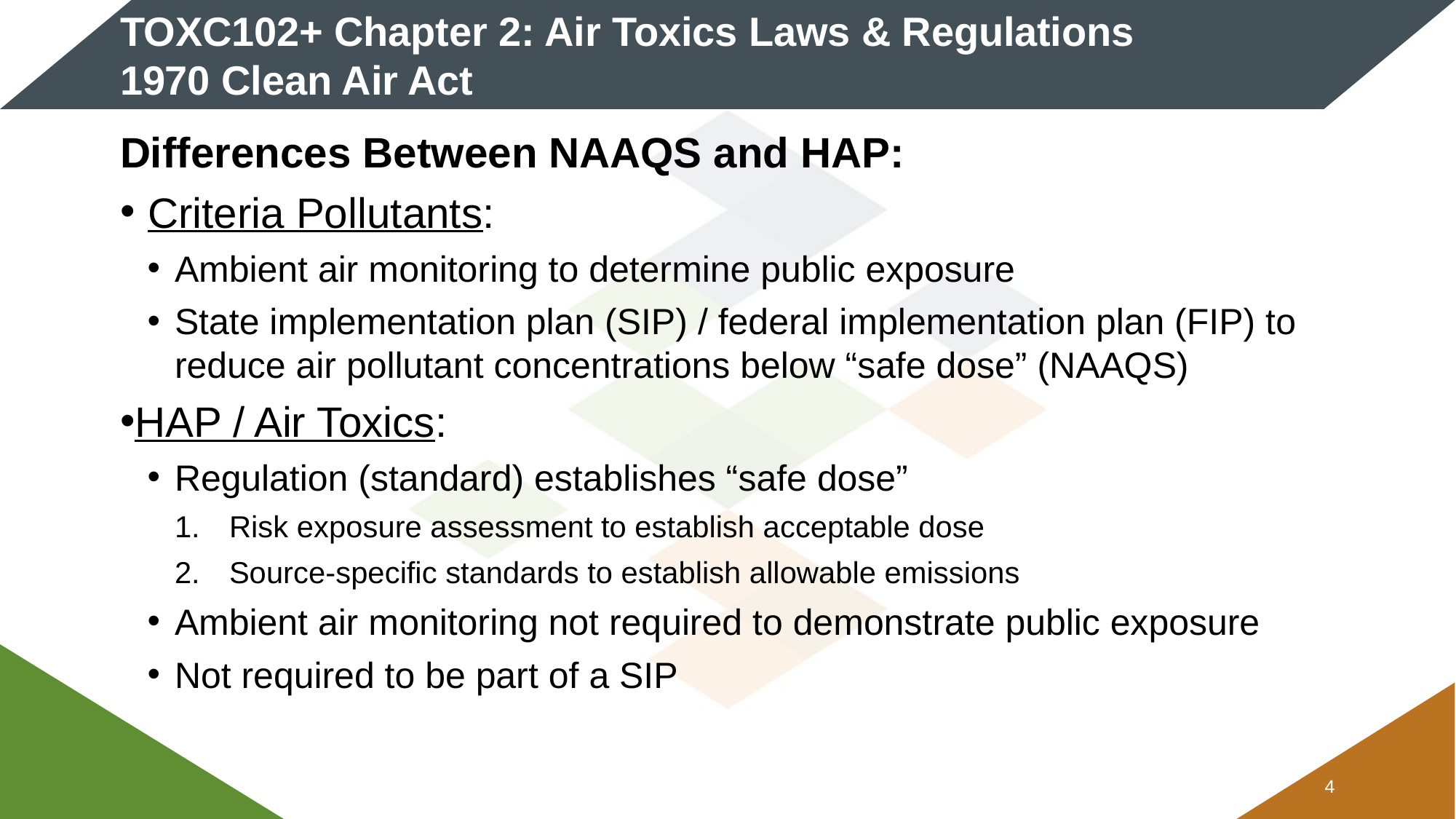

# TOXC102+ Chapter 2: Air Toxics Laws & Regulations 1970 Clean Air Act
Differences Between NAAQS and HAP:
Criteria Pollutants:
Ambient air monitoring to determine public exposure
State implementation plan (SIP) / federal implementation plan (FIP) to reduce air pollutant concentrations below “safe dose” (NAAQS)
HAP / Air Toxics:
Regulation (standard) establishes “safe dose”
Risk exposure assessment to establish acceptable dose
Source-specific standards to establish allowable emissions
Ambient air monitoring not required to demonstrate public exposure
Not required to be part of a SIP
4